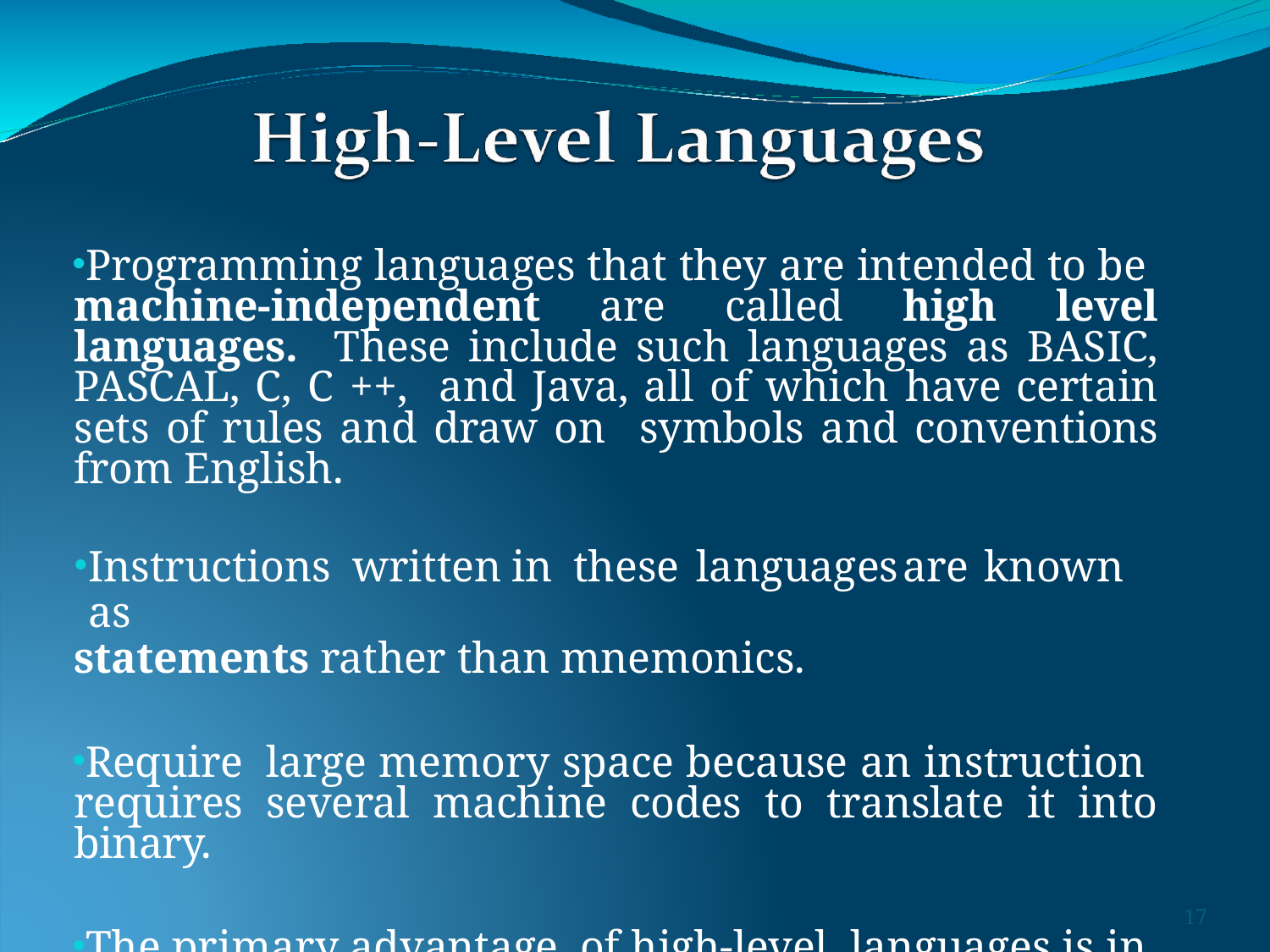

Programming languages that they are intended to be  machine-independent are called high level languages.  These include such languages as BASIC, PASCAL, C, C ++,  and Java, all of which have certain sets of rules and draw on  symbols and conventions from English.

Instructions	written	in	these	languages	are	known	as
statements rather than mnemonics.

Require large memory space because an instruction  requires several machine codes to translate it into binary.

The primary advantage  of high-level  languages is in  troubleshooting (debugging) programs.
17